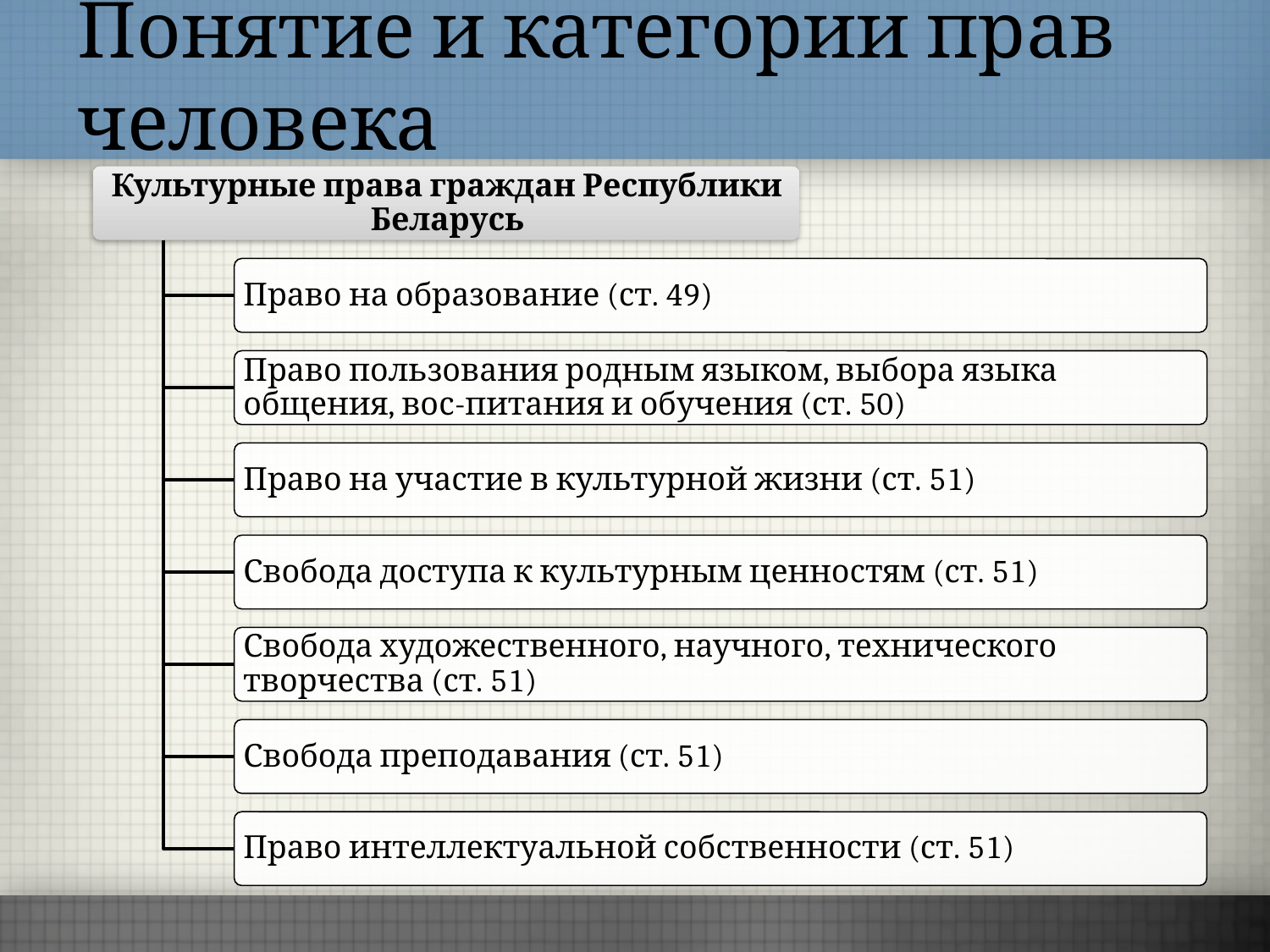

# Понятие и категории прав человека
Культурные права граждан Республики Беларусь
Право на образование (ст. 49)
Право пользования родным языком, выбора языка общения, вос-питания и обучения (ст. 50)
Право на участие в культурной жизни (ст. 51)
Свобода доступа к культурным ценностям (ст. 51)
Свобода художественного, научного, технического творчества (ст. 51)
Свобода преподавания (ст. 51)
Право интеллектуальной собственности (ст. 51)